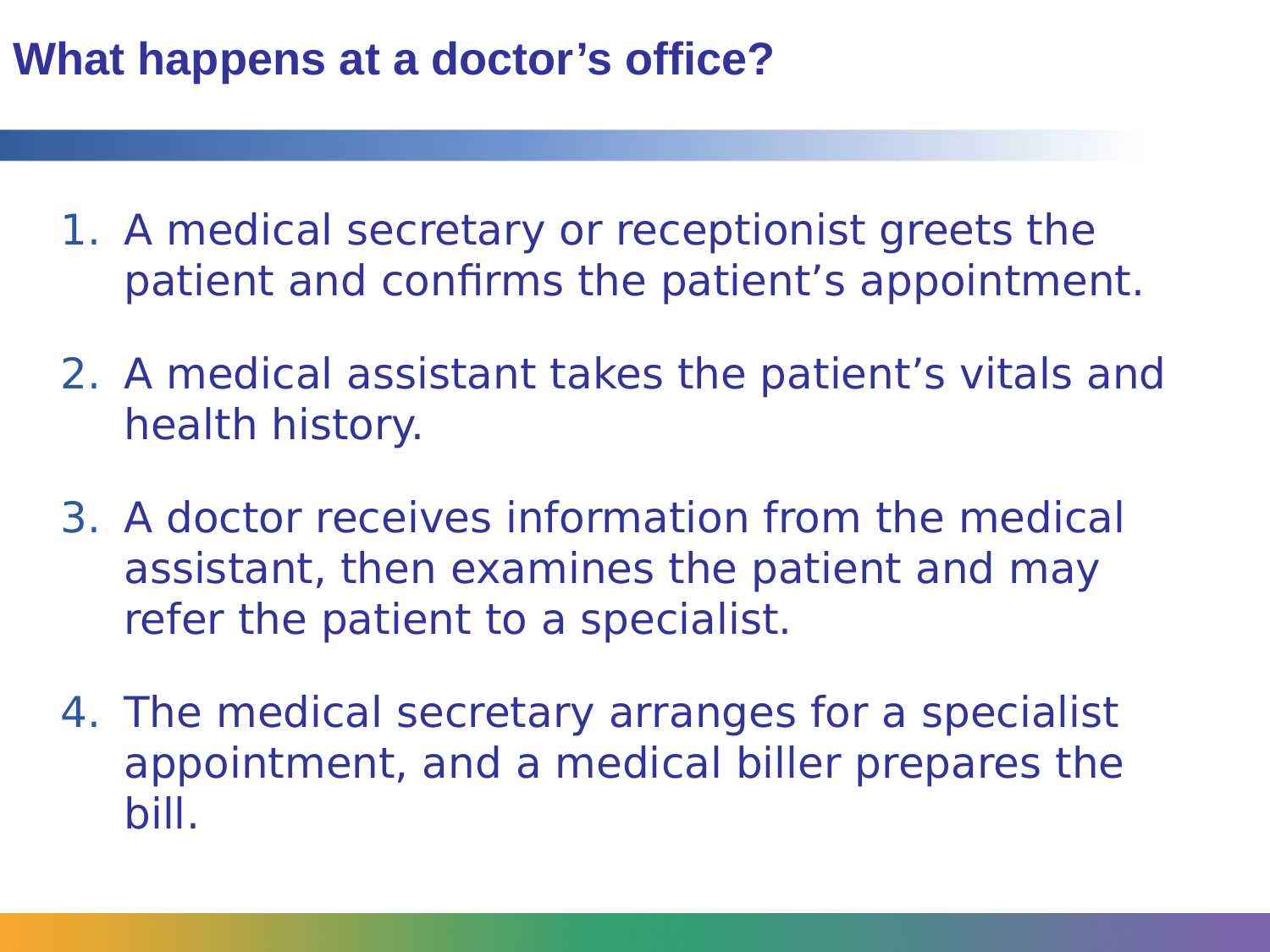

# What happens at a doctor’s office?
A medical secretary or receptionist greets the patient and confirms the patient’s appointment.
A medical assistant takes the patient’s vitals and health history.
A doctor receives information from the medical assistant, then examines the patient and may refer the patient to a specialist.
The medical secretary arranges for a specialist appointment, and a medical biller prepares the bill.